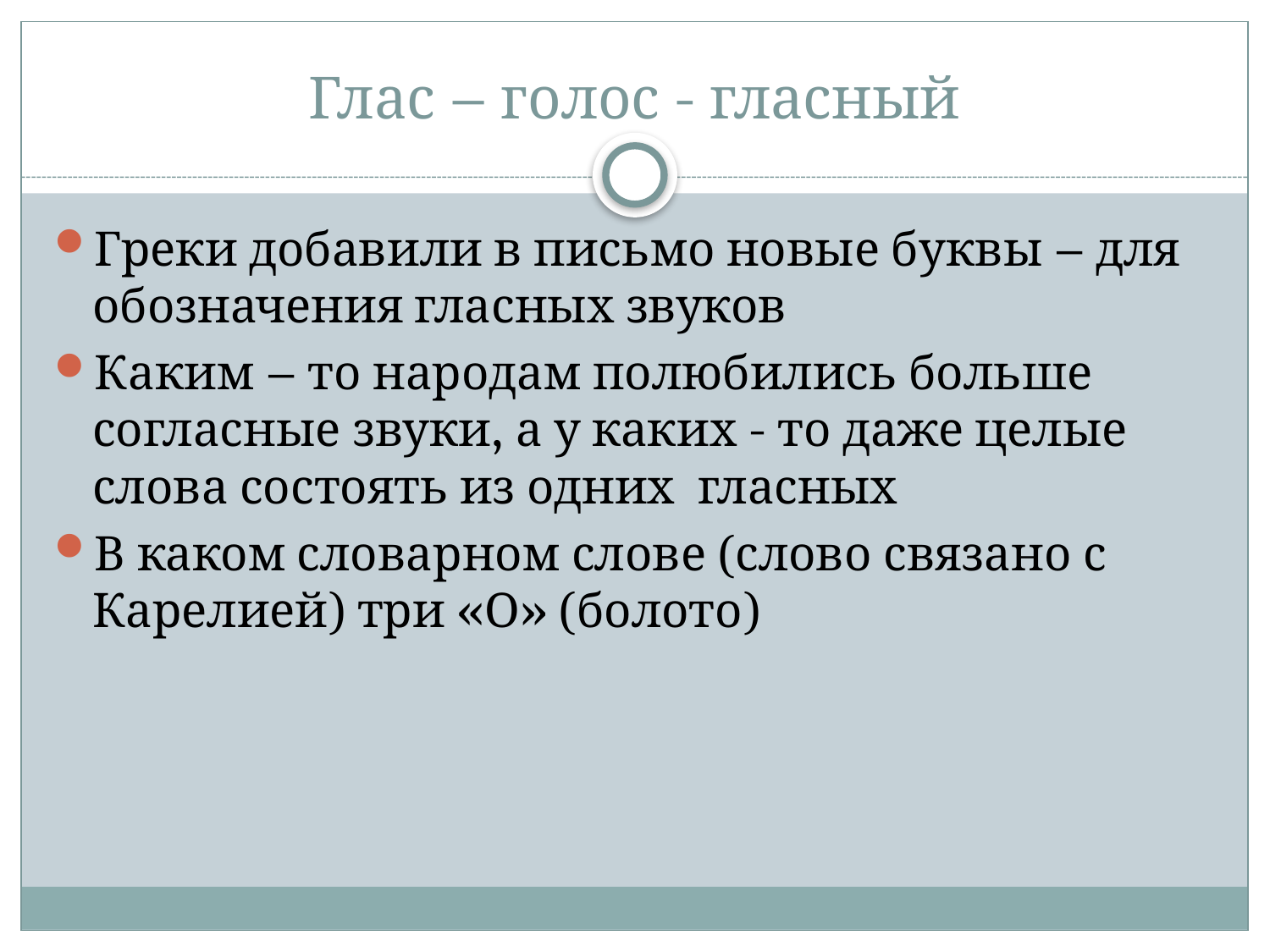

# Глас – голос - гласный
Греки добавили в письмо новые буквы – для обозначения гласных звуков
Каким – то народам полюбились больше согласные звуки, а у каких - то даже целые слова состоять из одних  гласных
В каком словарном слове (слово связано с Карелией) три «О» (болото)